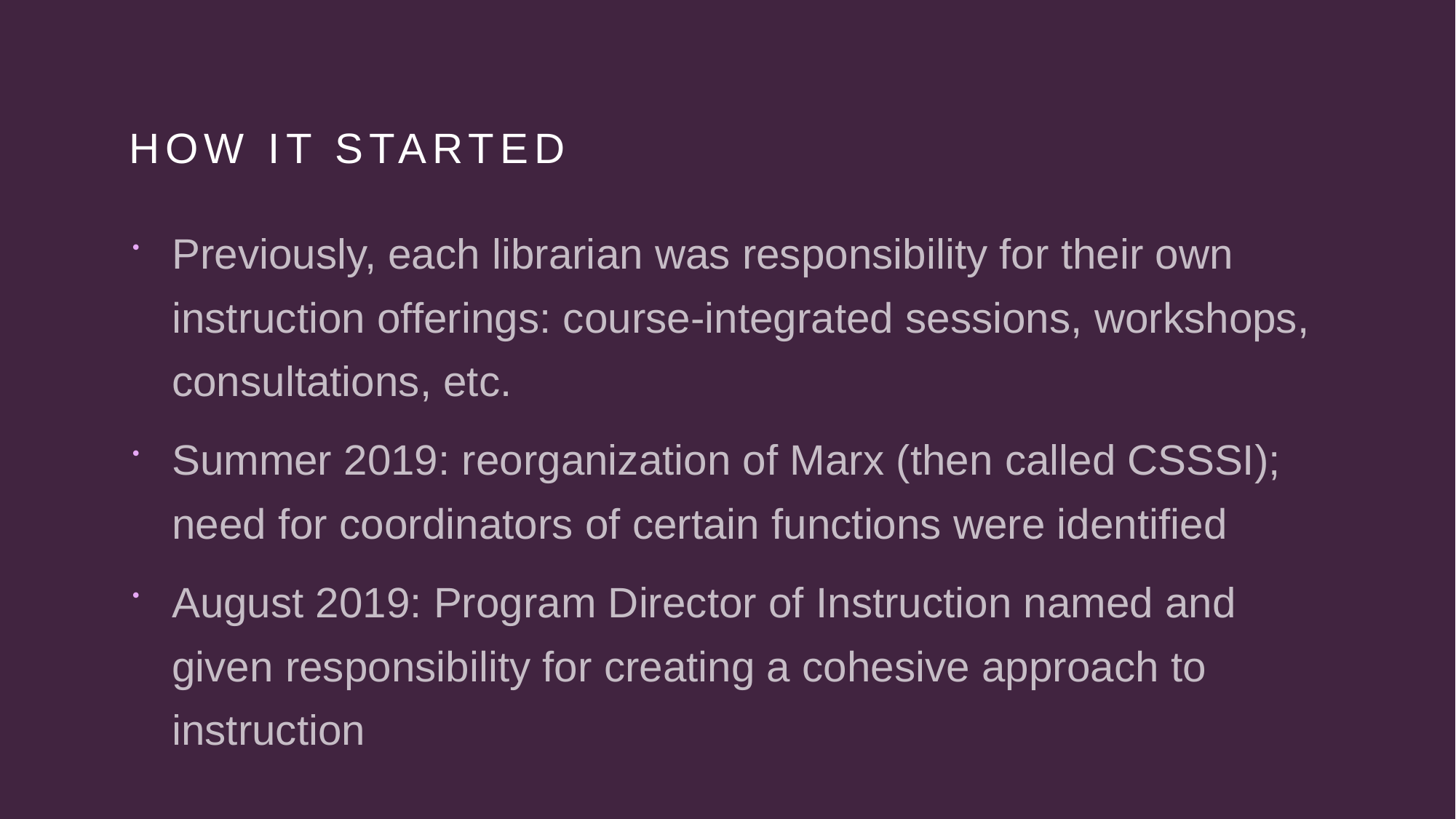

# How it started
Previously, each librarian was responsibility for their own instruction offerings: course-integrated sessions, workshops, consultations, etc.
Summer 2019: reorganization of Marx (then called CSSSI); need for coordinators of certain functions were identified
August 2019: Program Director of Instruction named and given responsibility for creating a cohesive approach to instruction